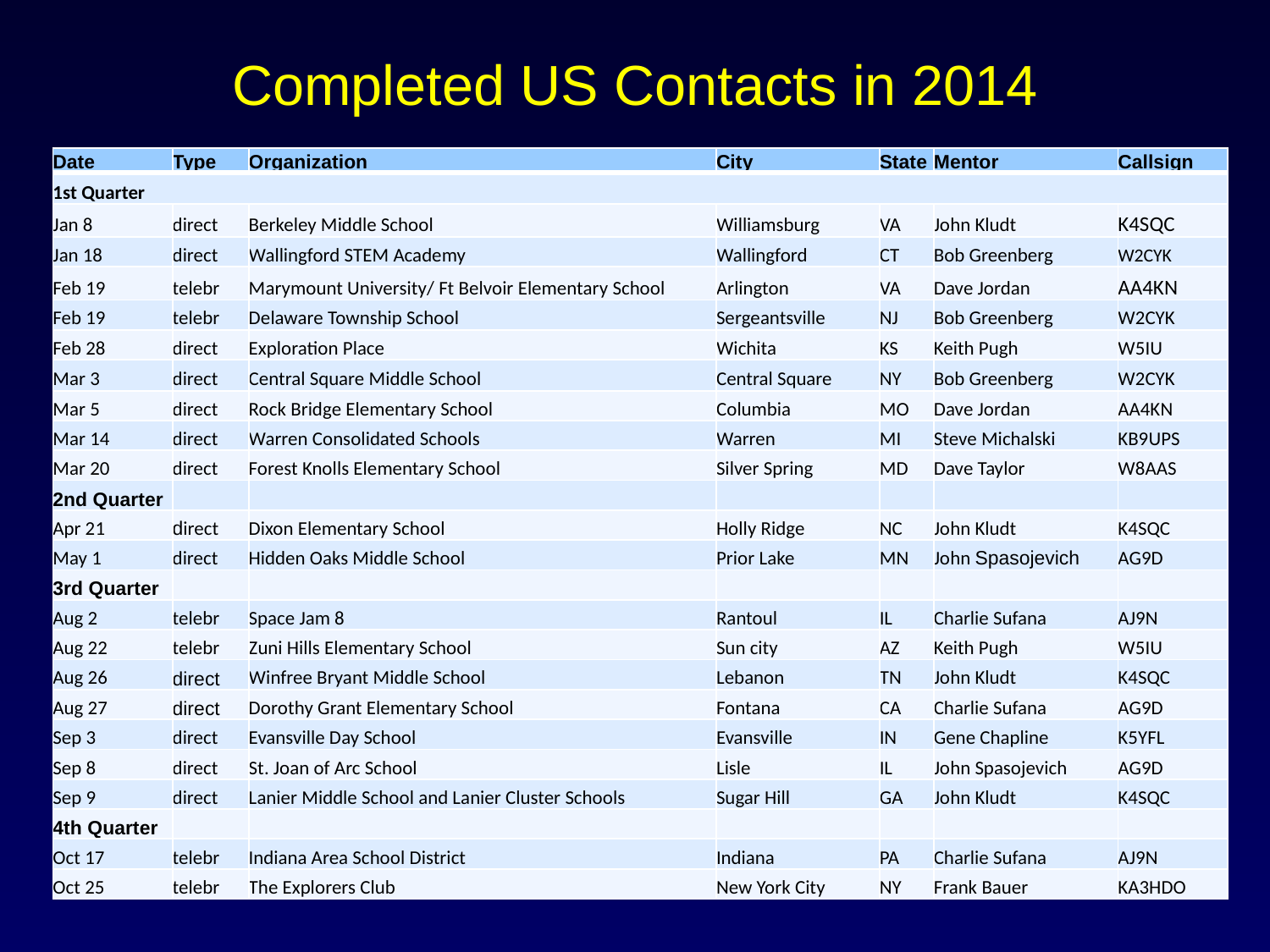

# Completed US Contacts in 2014
| Date | Type | Organization | City | State | Mentor | Callsign |
| --- | --- | --- | --- | --- | --- | --- |
| 1st Quarter |  |  |  |  |  |  |
| Jan 8 | direct | Berkeley Middle School | Williamsburg | VA | John Kludt | K4SQC |
| Jan 18 | direct | Wallingford STEM Academy | Wallingford | CT | Bob Greenberg | W2CYK |
| Feb 19 | telebr | Marymount University/ Ft Belvoir Elementary School | Arlington | VA | Dave Jordan | AA4KN |
| Feb 19 | telebr | Delaware Township School | Sergeantsville | NJ | Bob Greenberg | W2CYK |
| Feb 28 | direct | Exploration Place | Wichita | KS | Keith Pugh | W5IU |
| Mar 3 | direct | Central Square Middle School | Central Square | NY | Bob Greenberg | W2CYK |
| Mar 5 | direct | Rock Bridge Elementary School | Columbia | MO | Dave Jordan | AA4KN |
| Mar 14 | direct | Warren Consolidated Schools | Warren | MI | Steve Michalski | KB9UPS |
| Mar 20 | direct | Forest Knolls Elementary School | Silver Spring | MD | Dave Taylor | W8AAS |
| 2nd Quarter |  |  |  |  |  |  |
| Apr 21 | direct | Dixon Elementary School | Holly Ridge | NC | John Kludt | K4SQC |
| May 1 | direct | Hidden Oaks Middle School | Prior Lake | MN | John Spasojevich | AG9D |
| 3rd Quarter |  |  |  |  |  |  |
| Aug 2 | telebr | Space Jam 8 | Rantoul | IL | Charlie Sufana | AJ9N |
| Aug 22 | telebr | Zuni Hills Elementary School | Sun city | AZ | Keith Pugh | W5IU |
| Aug 26 | direct | Winfree Bryant Middle School | Lebanon | TN | John Kludt | K4SQC |
| Aug 27 | direct | Dorothy Grant Elementary School | Fontana | CA | Charlie Sufana | AG9D |
| Sep 3 | direct | Evansville Day School | Evansville | IN | Gene Chapline | K5YFL |
| Sep 8 | direct | St. Joan of Arc School | Lisle | IL | John Spasojevich | AG9D |
| Sep 9 | direct | Lanier Middle School and Lanier Cluster Schools | Sugar Hill | GA | John Kludt | K4SQC |
| 4th Quarter |  |  |  |  |  |  |
| Oct 17 | telebr | Indiana Area School District | Indiana | PA | Charlie Sufana | AJ9N |
| Oct 25 | telebr | The Explorers Club | New York City | NY | Frank Bauer | KA3HDO |